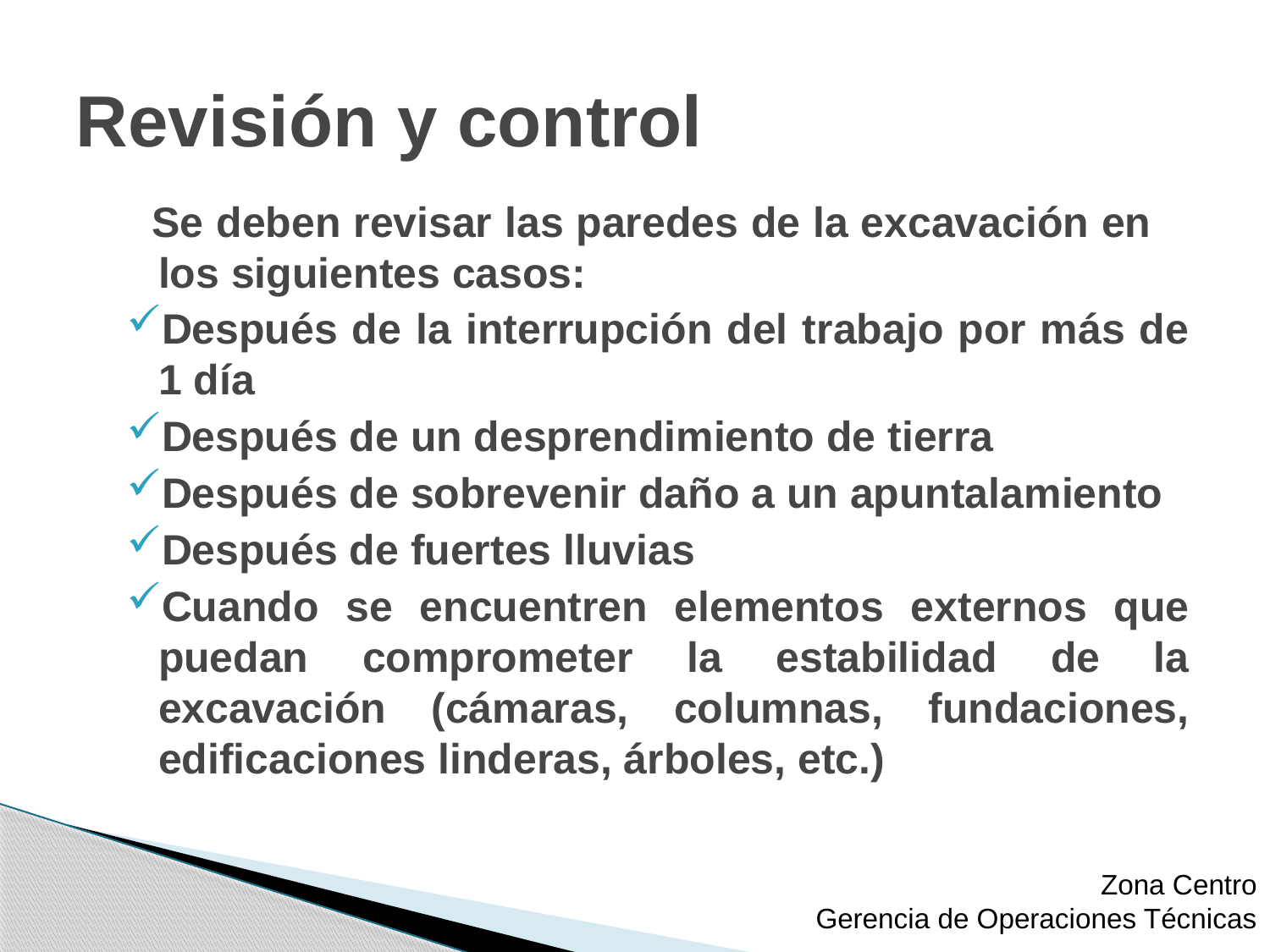

# Revisión y control
  Se deben revisar las paredes de la excavación en    los siguientes casos:
Después de la interrupción del trabajo por más de 1 día
Después de un desprendimiento de tierra
Después de sobrevenir daño a un apuntalamiento
Después de fuertes lluvias
Cuando se encuentren elementos externos que puedan comprometer la estabilidad de la excavación (cámaras, columnas, fundaciones, edificaciones linderas, árboles, etc.)

Zona Centro
Gerencia de Operaciones Técnicas